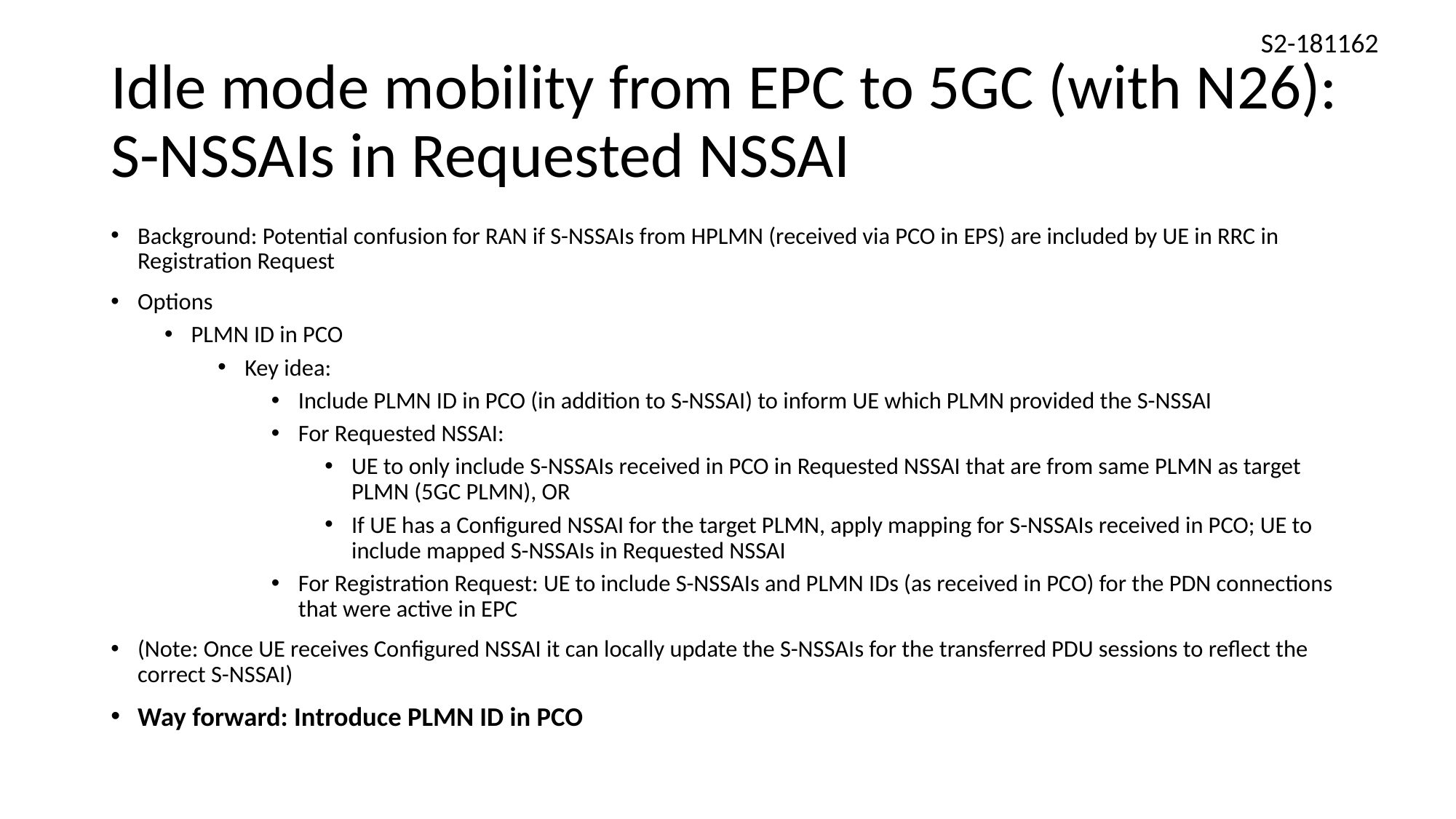

# Idle mode mobility from EPC to 5GC (with N26): S-NSSAIs in Requested NSSAI
Background: Potential confusion for RAN if S-NSSAIs from HPLMN (received via PCO in EPS) are included by UE in RRC in Registration Request
Options
PLMN ID in PCO
Key idea:
Include PLMN ID in PCO (in addition to S-NSSAI) to inform UE which PLMN provided the S-NSSAI
For Requested NSSAI:
UE to only include S-NSSAIs received in PCO in Requested NSSAI that are from same PLMN as target PLMN (5GC PLMN), OR
If UE has a Configured NSSAI for the target PLMN, apply mapping for S-NSSAIs received in PCO; UE to include mapped S-NSSAIs in Requested NSSAI
For Registration Request: UE to include S-NSSAIs and PLMN IDs (as received in PCO) for the PDN connections that were active in EPC
(Note: Once UE receives Configured NSSAI it can locally update the S-NSSAIs for the transferred PDU sessions to reflect the correct S-NSSAI)
Way forward: Introduce PLMN ID in PCO